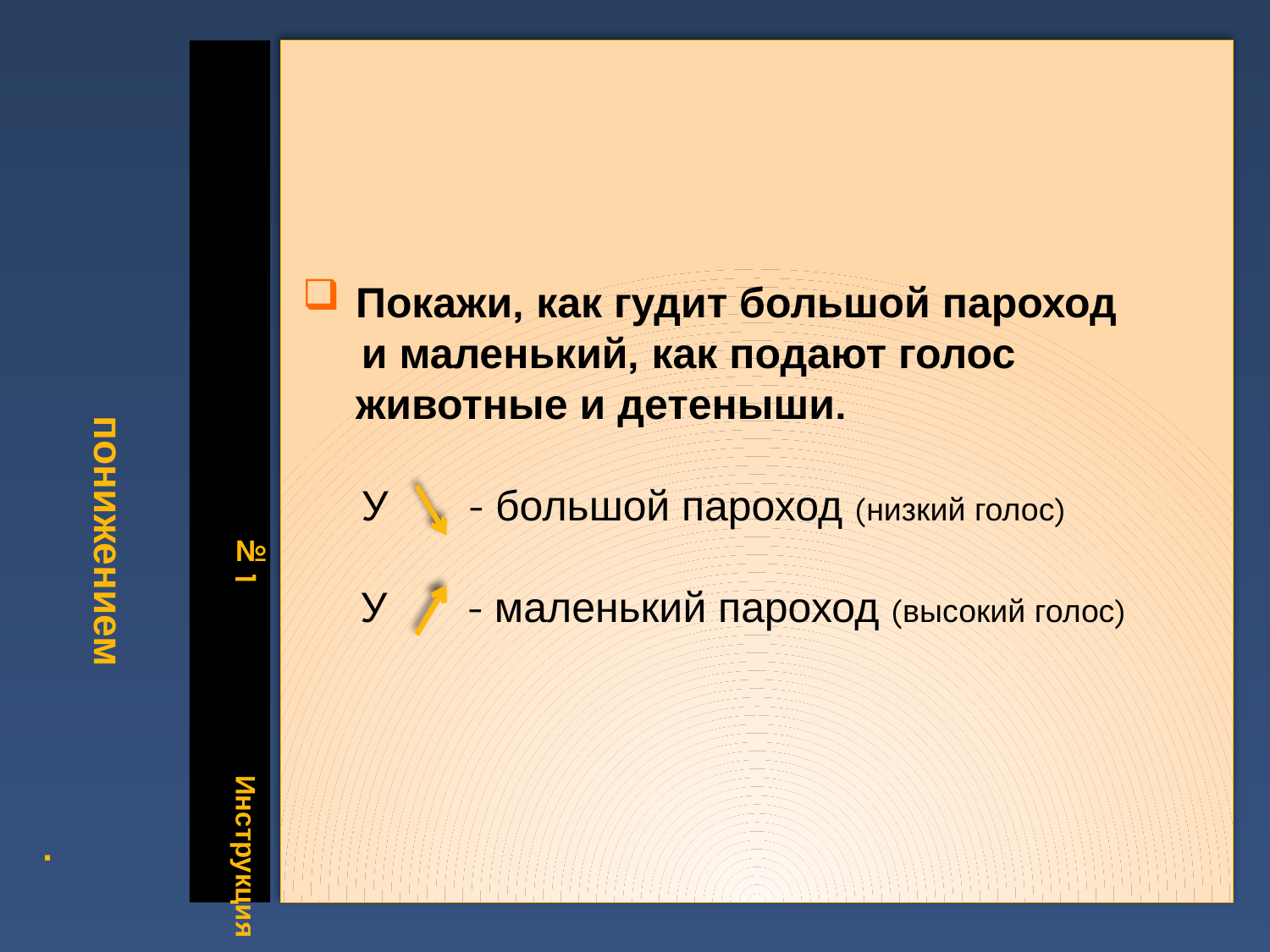

Инструкция  №1

# Воспроизведение изолированных звуков и звукоподражаний с понижением и повышением высоты голоса.

Покажи, как гудит большой пароход
     и маленький, как подают голос животные и детеныши.

     У       - большой пароход (низкий голос)

     У       - маленький пароход (высокий голос)